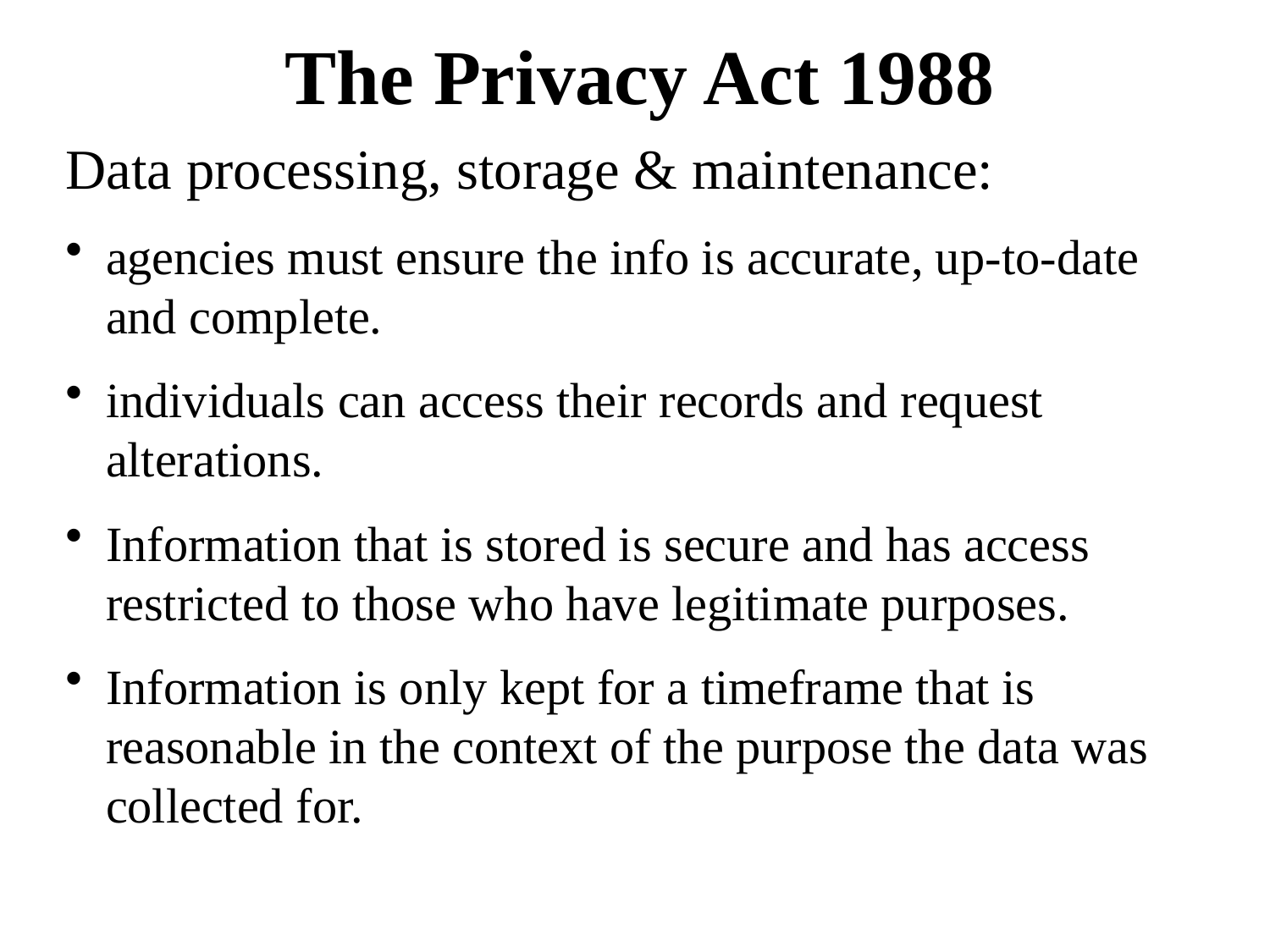

The Privacy Act 1988
Data processing, storage & maintenance:
agencies must ensure the info is accurate, up-to-date and complete.
individuals can access their records and request alterations.
Information that is stored is secure and has access restricted to those who have legitimate purposes.
Information is only kept for a timeframe that is reasonable in the context of the purpose the data was collected for.